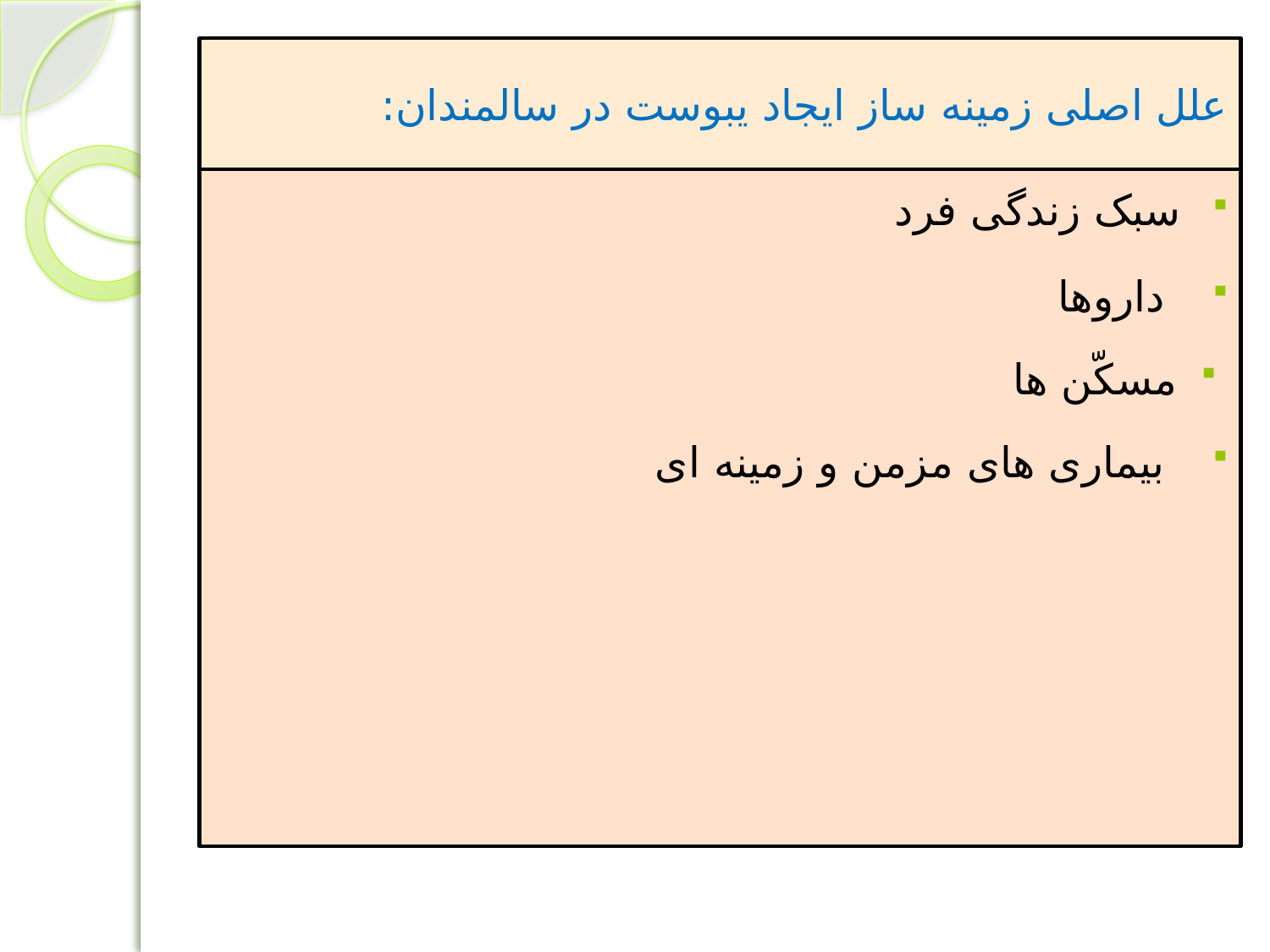

# علل اصلی زمینه ساز ایجاد یبوست در سالمندان:
سبک زندگی فرد
داروها
مسکّن ها
بیماری های مزمن و زمینه ای